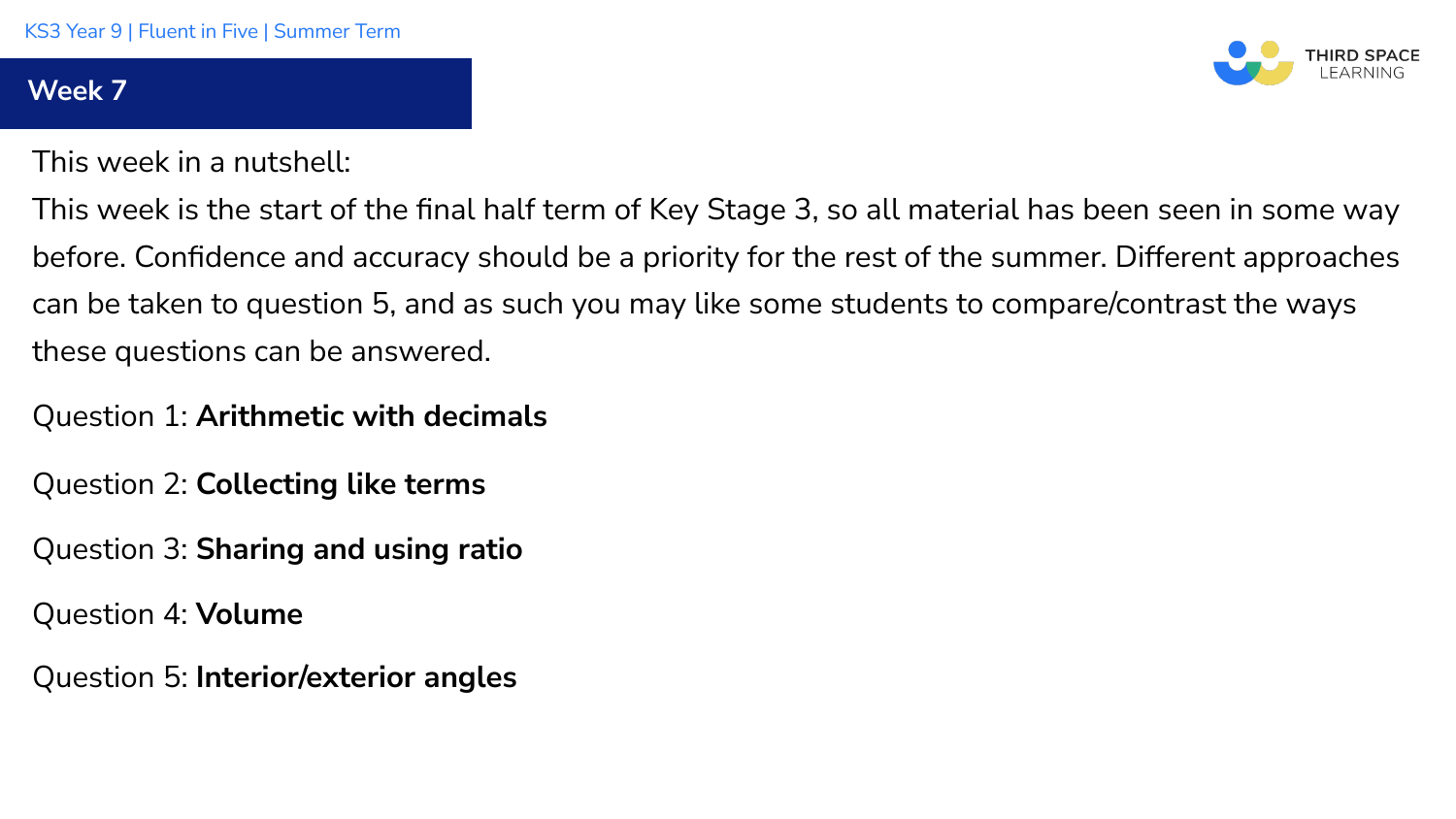

Week 7
| This week in a nutshell: This week is the start of the final half term of Key Stage 3, so all material has been seen in some way before. Confidence and accuracy should be a priority for the rest of the summer. Different approaches can be taken to question 5, and as such you may like some students to compare/contrast the ways these questions can be answered. |
| --- |
| Question 1: Arithmetic with decimals |
| Question 2: Collecting like terms |
| Question 3: Sharing and using ratio |
| Question 4: Volume |
| Question 5: Interior/exterior angles |